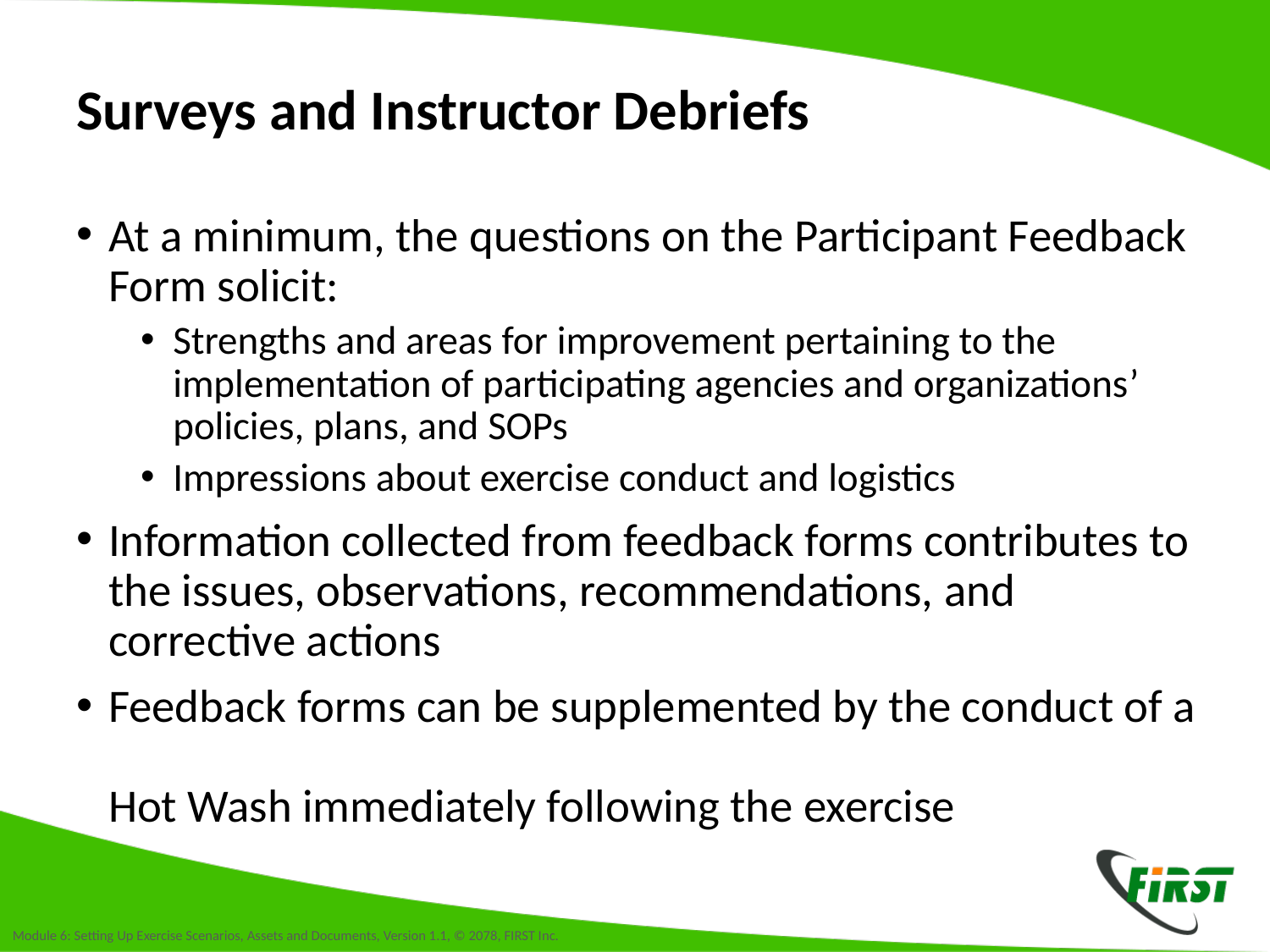

# Surveys and Instructor Debriefs
At a minimum, the questions on the Participant Feedback
Form solicit:
Strengths and areas for improvement pertaining to the implementation of participating agencies and organizations’ policies, plans, and SOPs
Impressions about exercise conduct and logistics
Information collected from feedback forms contributes to the issues, observations, recommendations, and corrective actions
Feedback forms can be supplemented by the conduct of a
Hot Wash immediately following the exercise